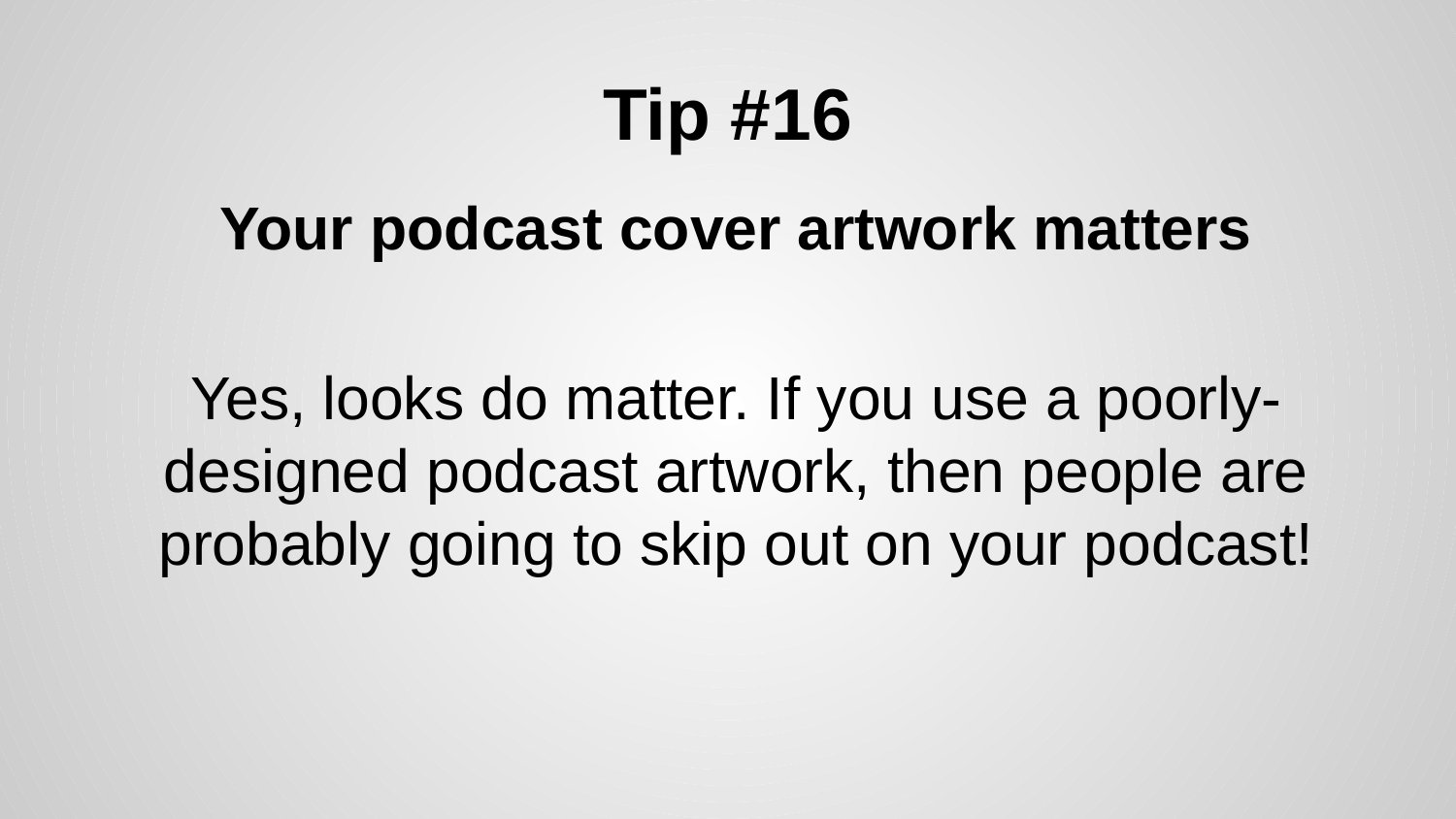

# Tip #16

Your podcast cover artwork matters

Yes, looks do matter. If you use a poorly-designed podcast artwork, then people are probably going to skip out on your podcast!